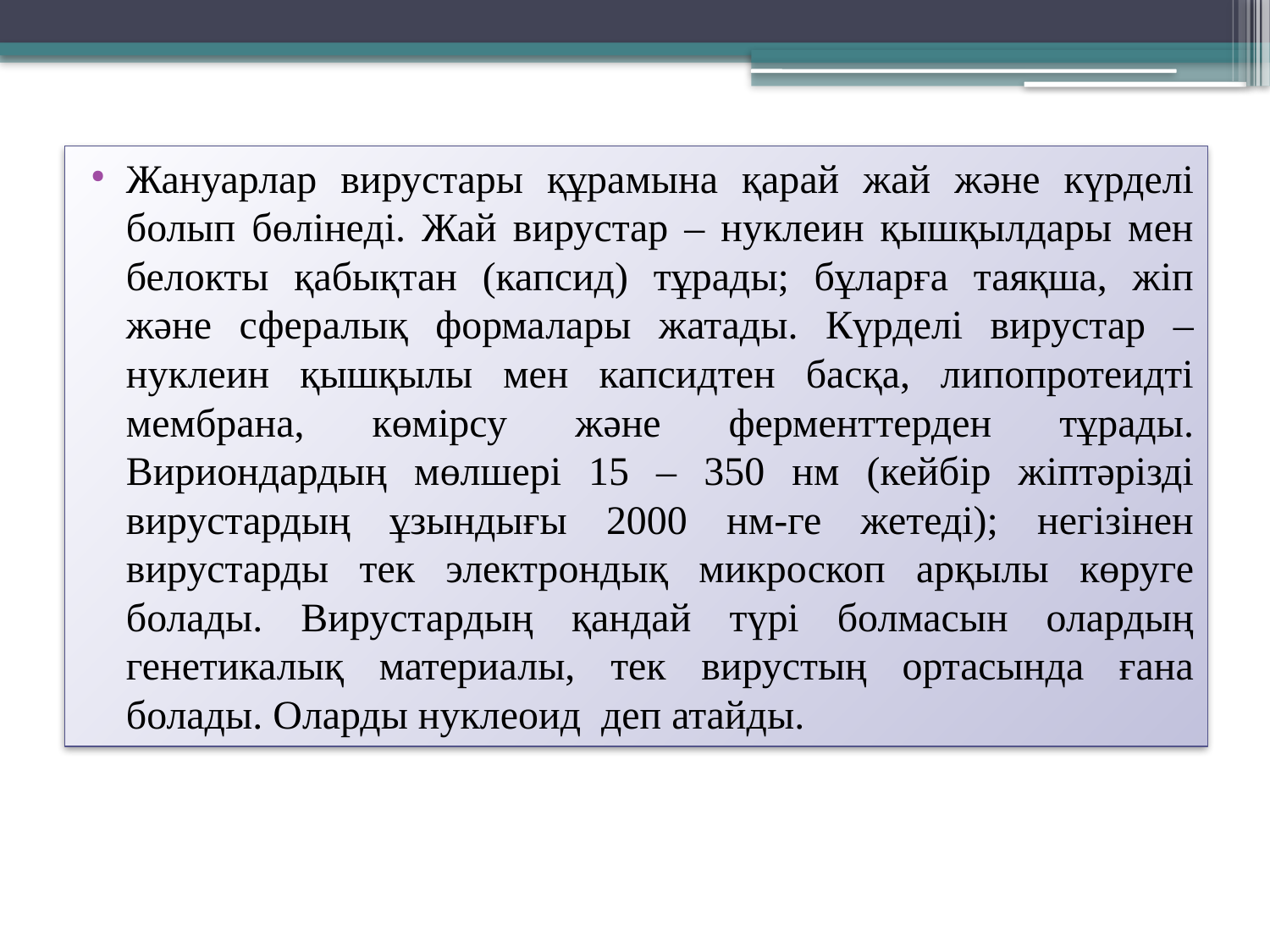

Жануарлар вирустары құрамына қарай жай және күрделі болып бөлінеді. Жай вирустар – нуклеин қышқылдары мен белокты қабықтан (капсид) тұрады; бұларға таяқша, жіп және сфералық формалары жатады. Күрделі вирустар – нуклеин қышқылы мен капсидтен басқа, липопротеидті мембрана, көмірсу және ферменттерден тұрады. Вириондардың мөлшері 15 – 350 нм (кейбір жіптәрізді вирустардың ұзындығы 2000 нм-ге жетеді); негізінен вирустарды тек электрондық микроскоп арқылы көруге болады. Вирустардың қандай түрі болмасын олардың генетикалық материалы, тек вирустың ортасында ғана болады. Оларды нуклеоид  деп атайды.